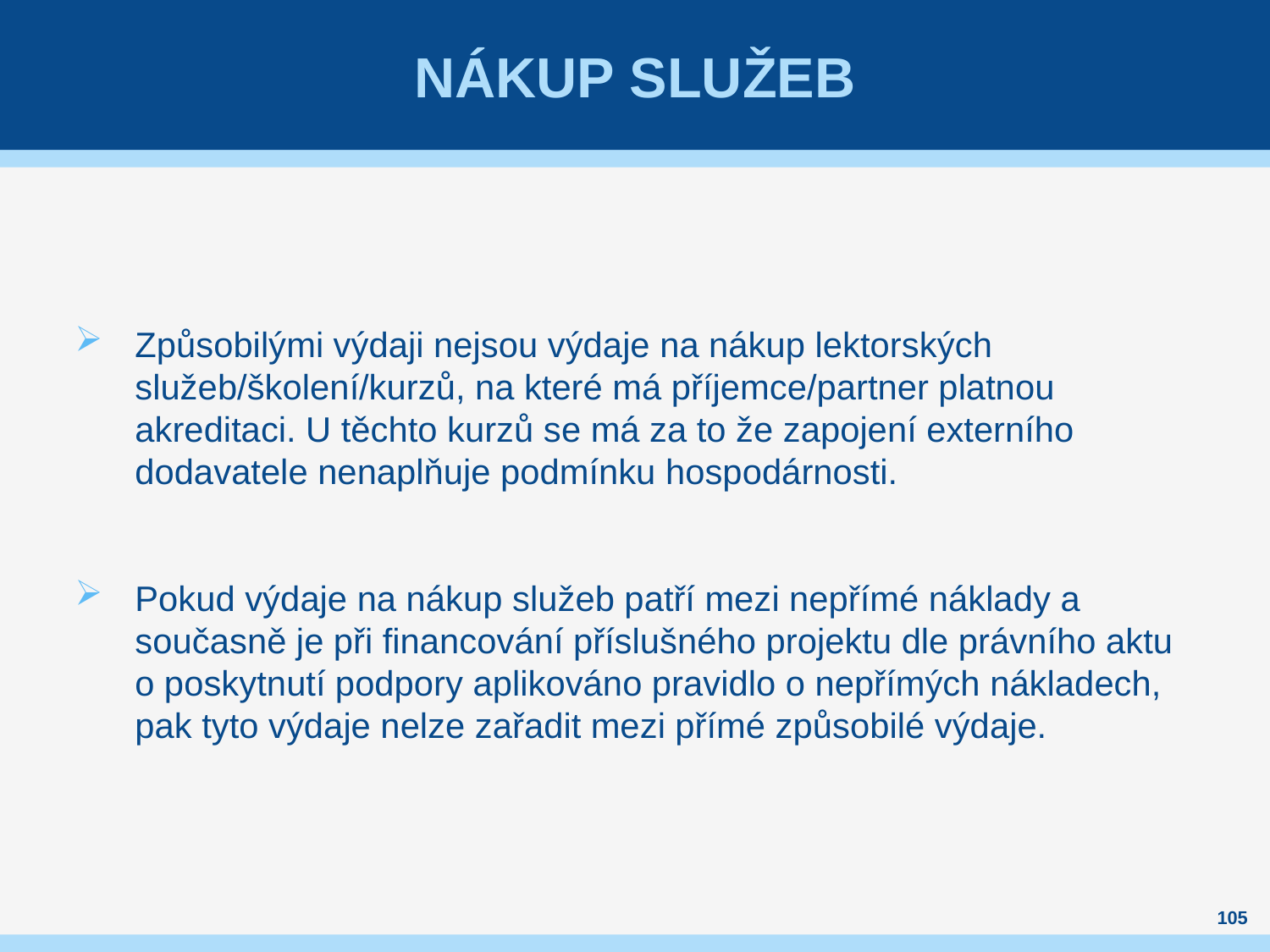

# Nákup služeb

Způsobilými výdaji nejsou výdaje na nákup lektorských služeb/školení/kurzů, na které má příjemce/partner platnou akreditaci. U těchto kurzů se má za to že zapojení externího dodavatele nenaplňuje podmínku hospodárnosti.

Pokud výdaje na nákup služeb patří mezi nepřímé náklady a současně je při financování příslušného projektu dle právního aktu o poskytnutí podpory aplikováno pravidlo o nepřímých nákladech, pak tyto výdaje nelze zařadit mezi přímé způsobilé výdaje.
105